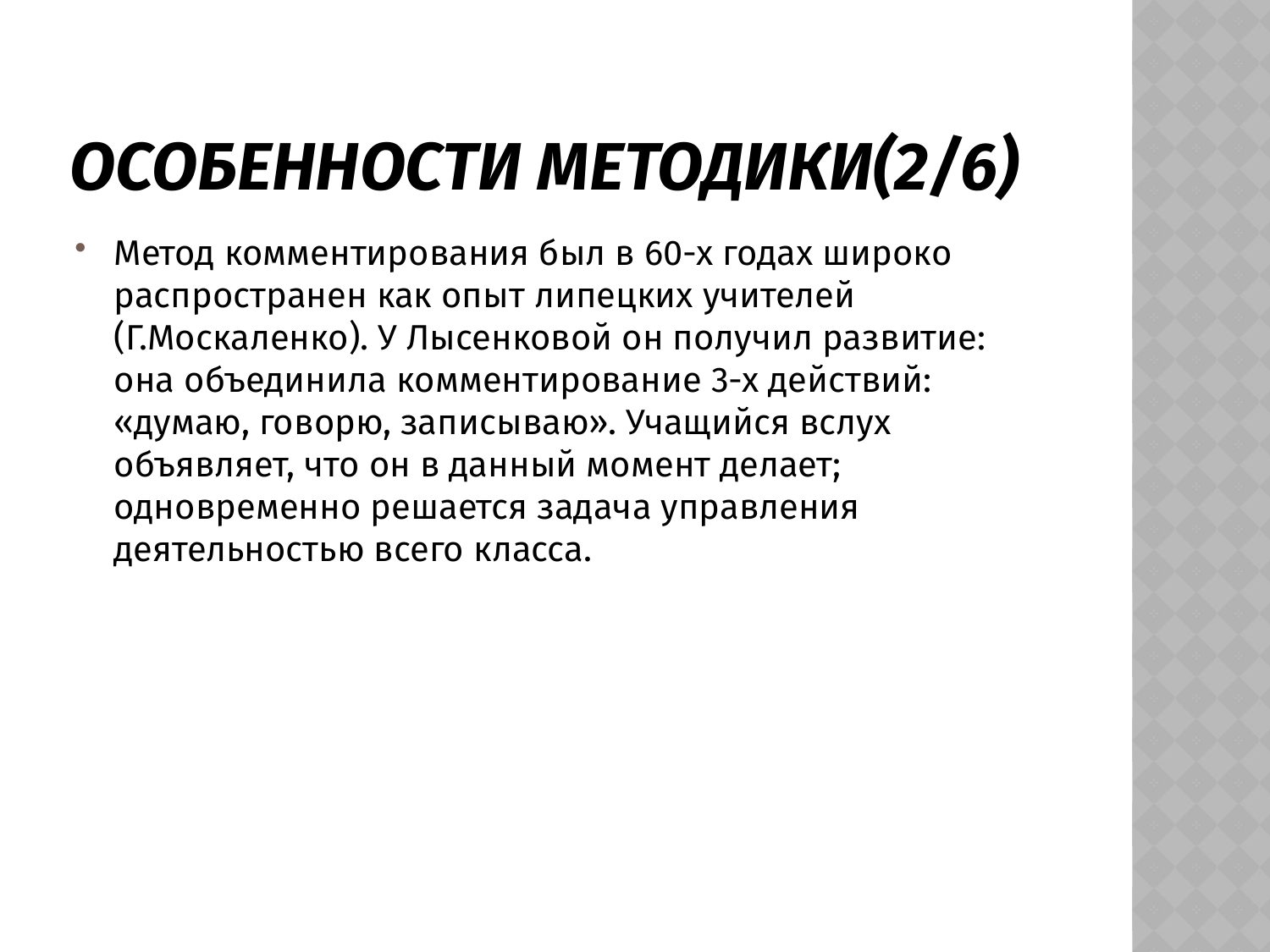

# Особенности методики(2/6)
Метод комментирования был в 60-х годах широко распространен как опыт липецких учителей (Г.Москаленко). У Лысенковой он получил развитие: она объединила комментирование 3-х действий: «думаю, говорю, записываю». Учащийся вслух объявляет, что он в данный момент делает; одновременно решается задача управления деятельностью всего класса.